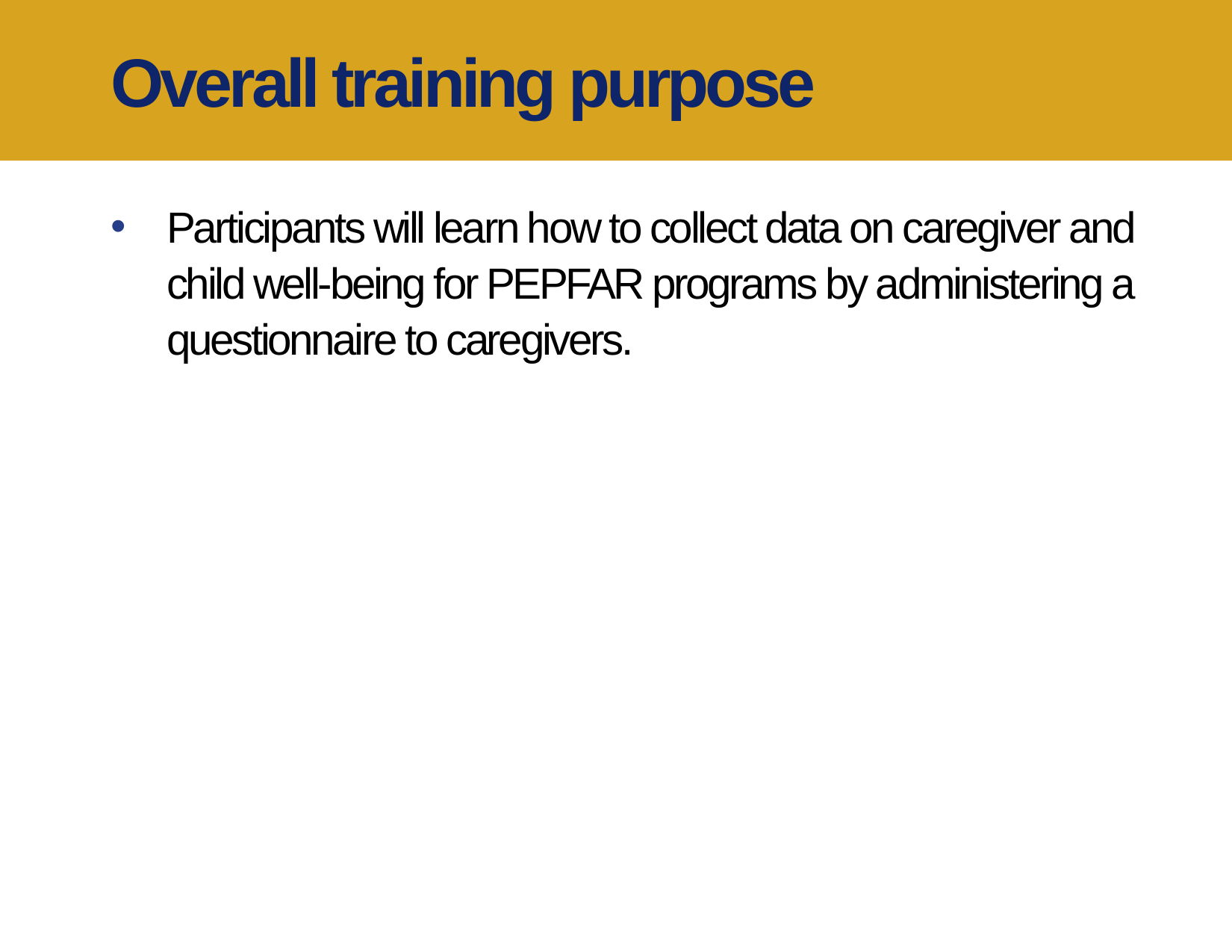

Overall training purpose
Participants will learn how to collect data on caregiver and child well-being for PEPFAR programs by administering a questionnaire to caregivers.